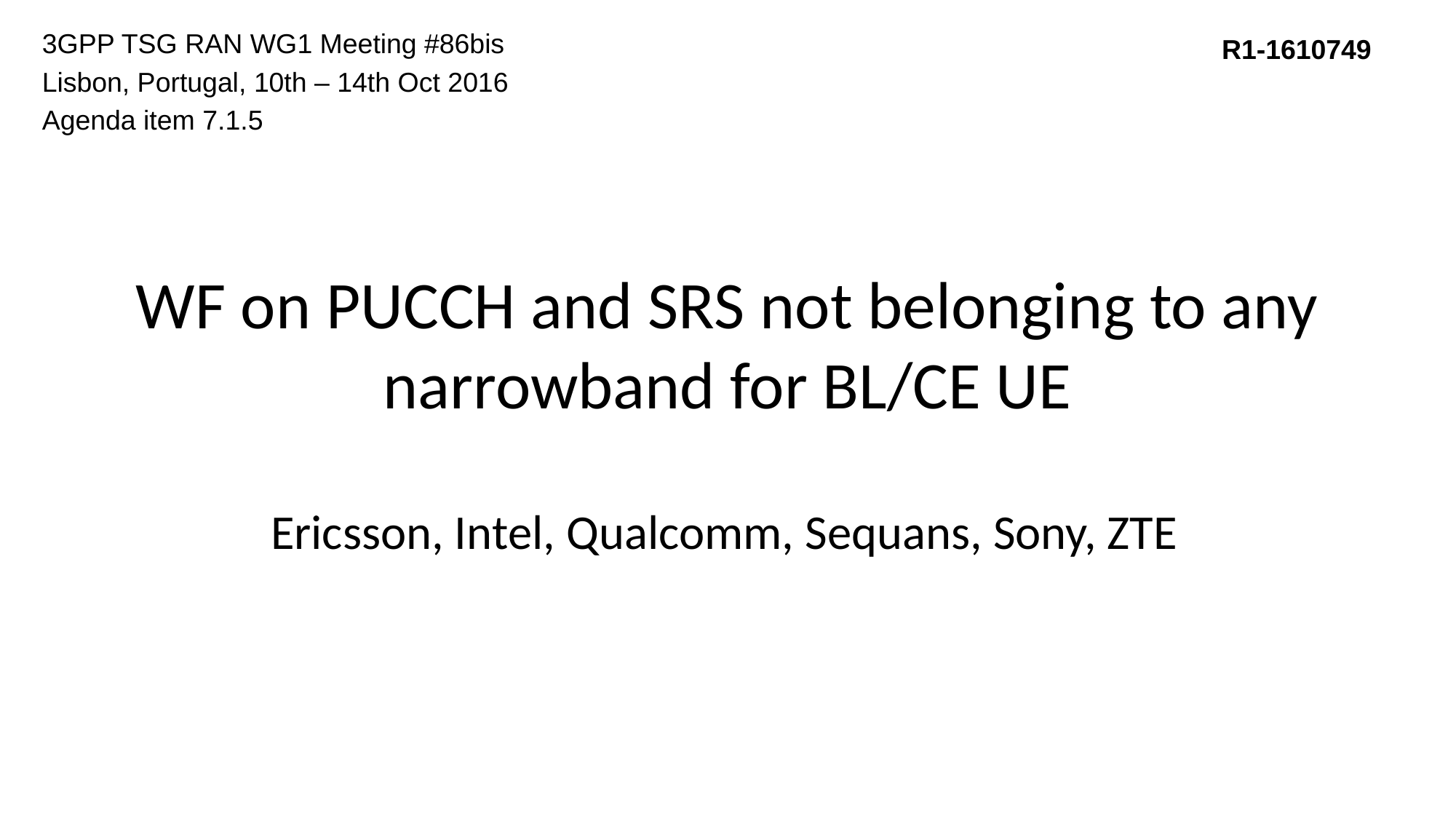

3GPP TSG RAN WG1 Meeting #86bis
Lisbon, Portugal, 10th – 14th Oct 2016
Agenda item 7.1.5
R1-1610749
# WF on PUCCH and SRS not belonging to any narrowband for BL/CE UE
Ericsson, Intel, Qualcomm, Sequans, Sony, ZTE